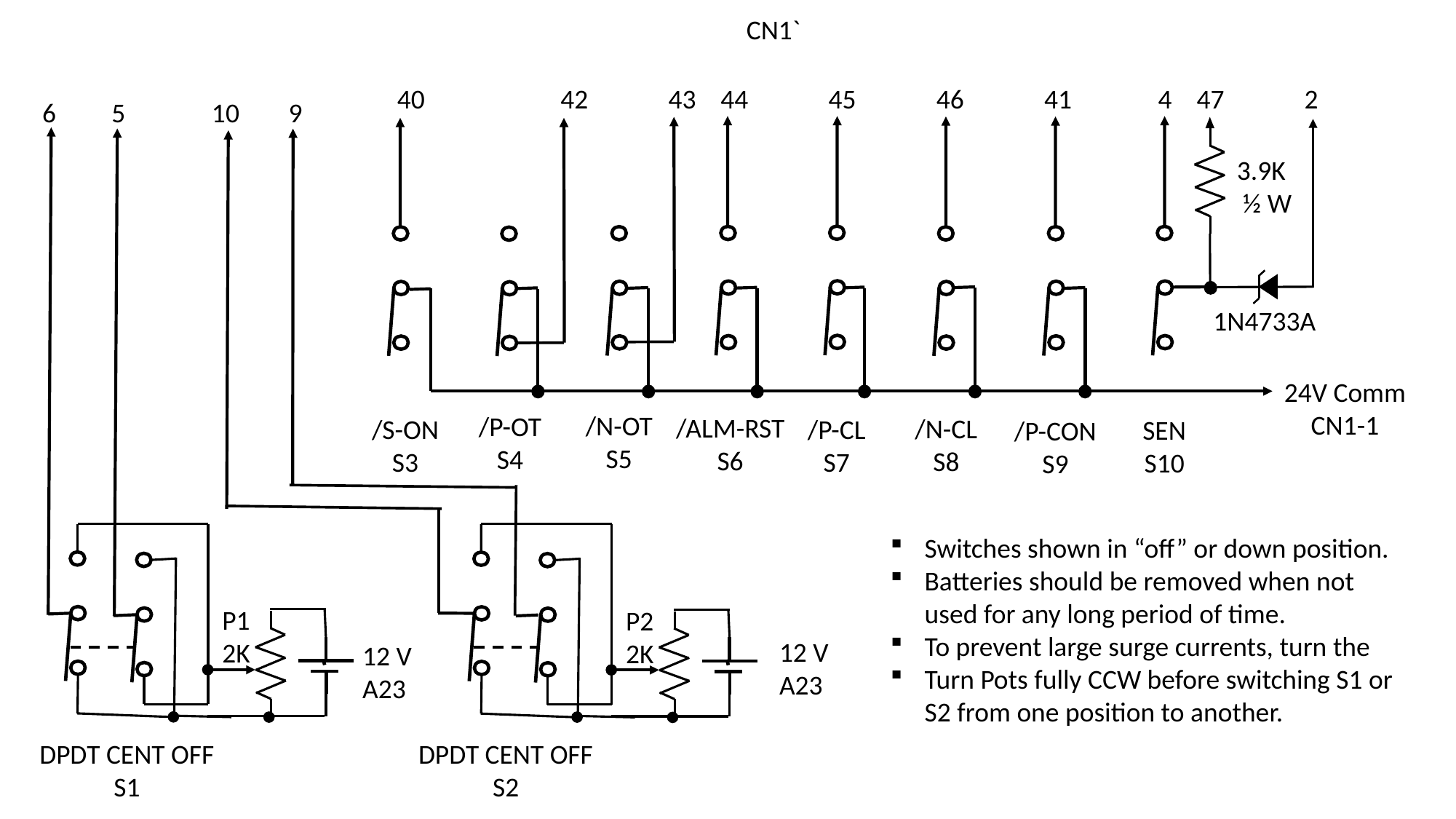

CN1`
40                      42             43    44             45             46             41              4    47             2
6         5              10        9

3.9K
 ½ W

1N4733A
24V Comm
CN1-1

/N-OT
S5
/P-OT
S4
/ALM-RST
S6
/N-CL
S8
/P-CL
S7
/S-ON
S3
SEN
S10
/P-CON
S9

Switches shown in “off” or down position.
Batteries should be removed when not used for any long period of time.
To prevent large surge currents, turn the
Turn Pots fully CCW before switching S1 or S2 from one position to another.
P1
2K
P2
2K
12 V
A23
12 V
A23
DPDT CENT OFF
S1
DPDT CENT OFF
S2